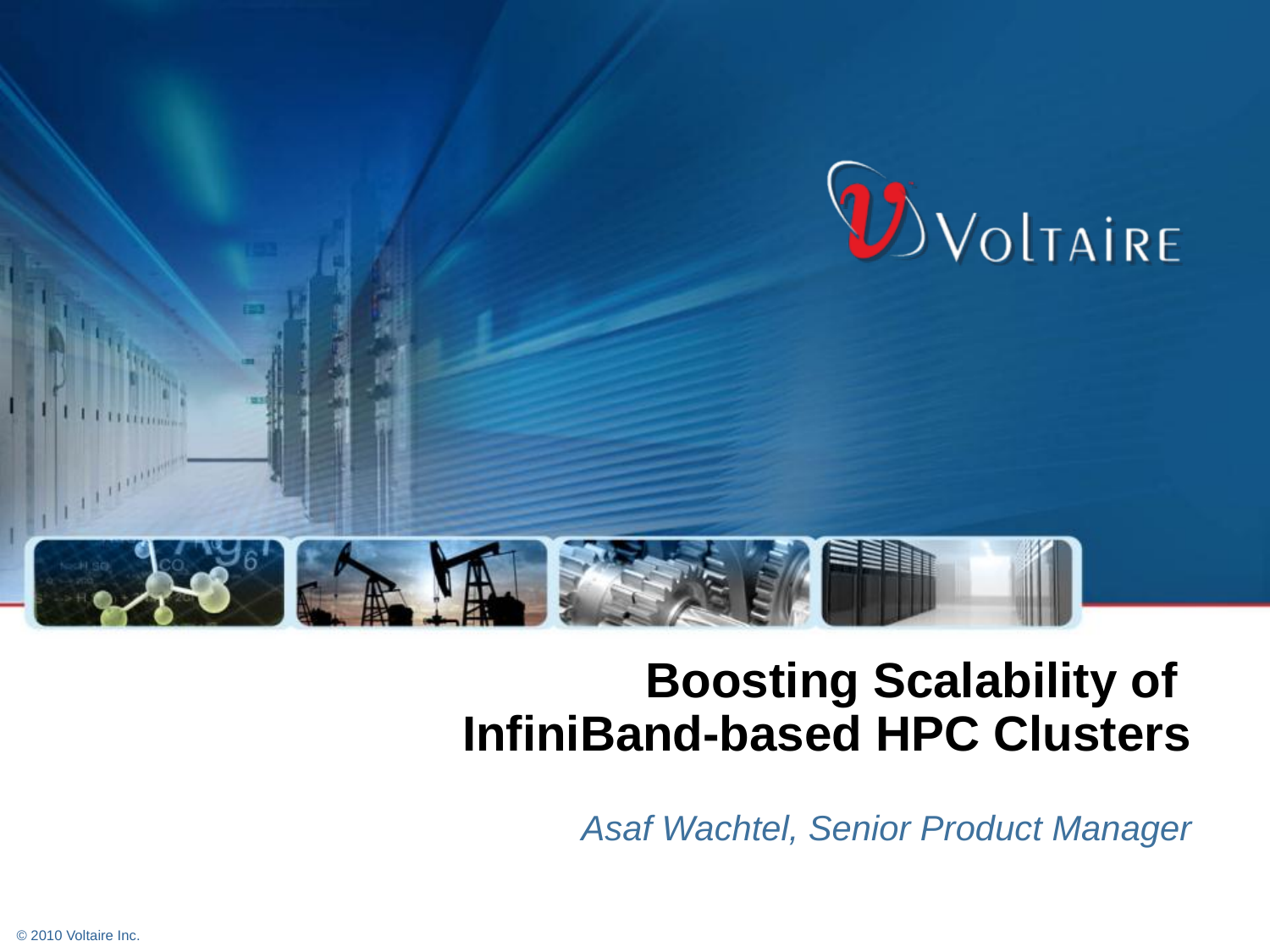

# Boosting Scalability of InfiniBand-based HPC Clusters
Asaf Wachtel, Senior Product Manager